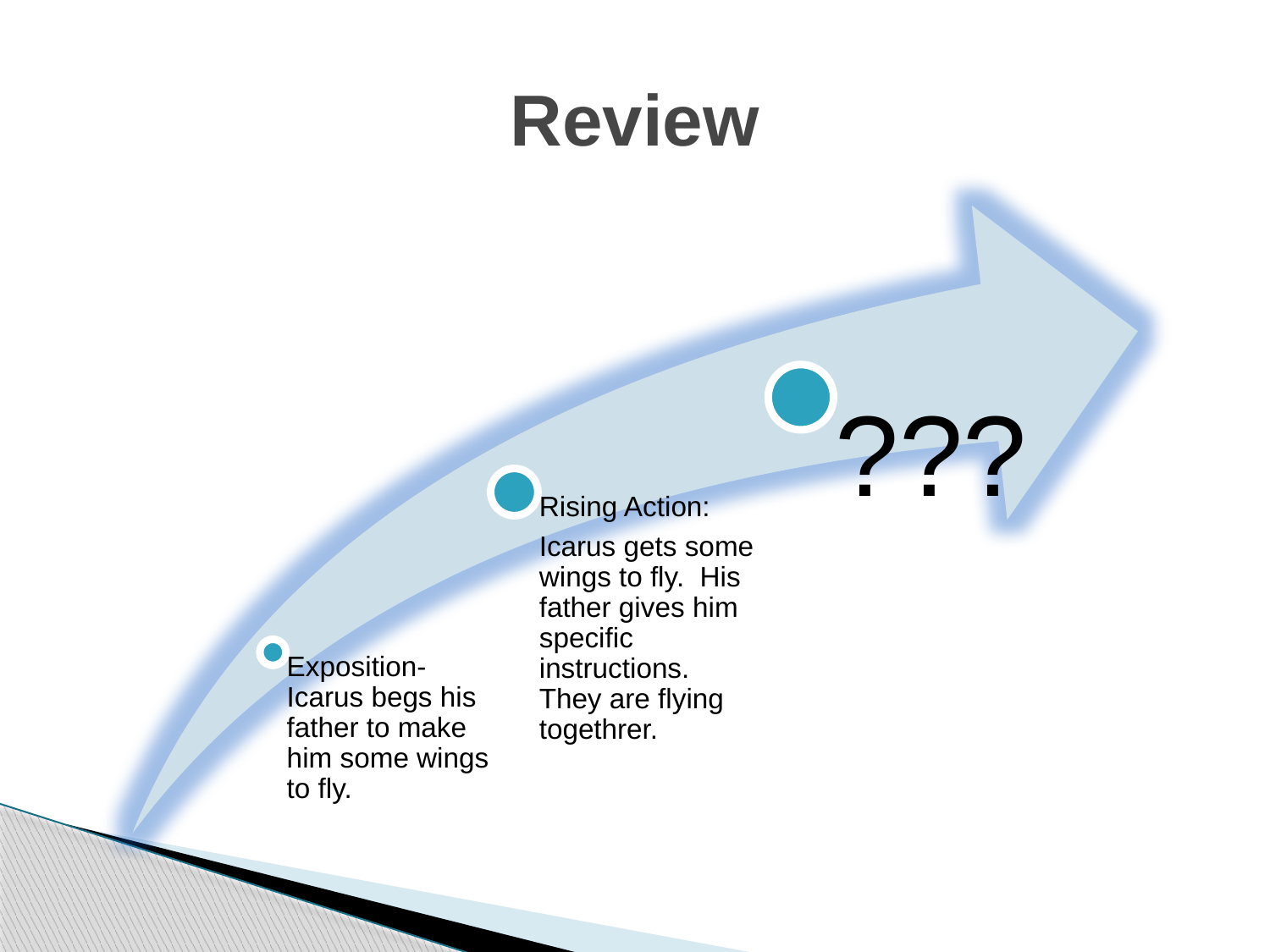

# Review
Exposition- Icarus begs his father to make him some wings to fly.
Rising Action:
Icarus gets some wings to fly.  His father gives him specific instructions.  They are flying togethrer.
???